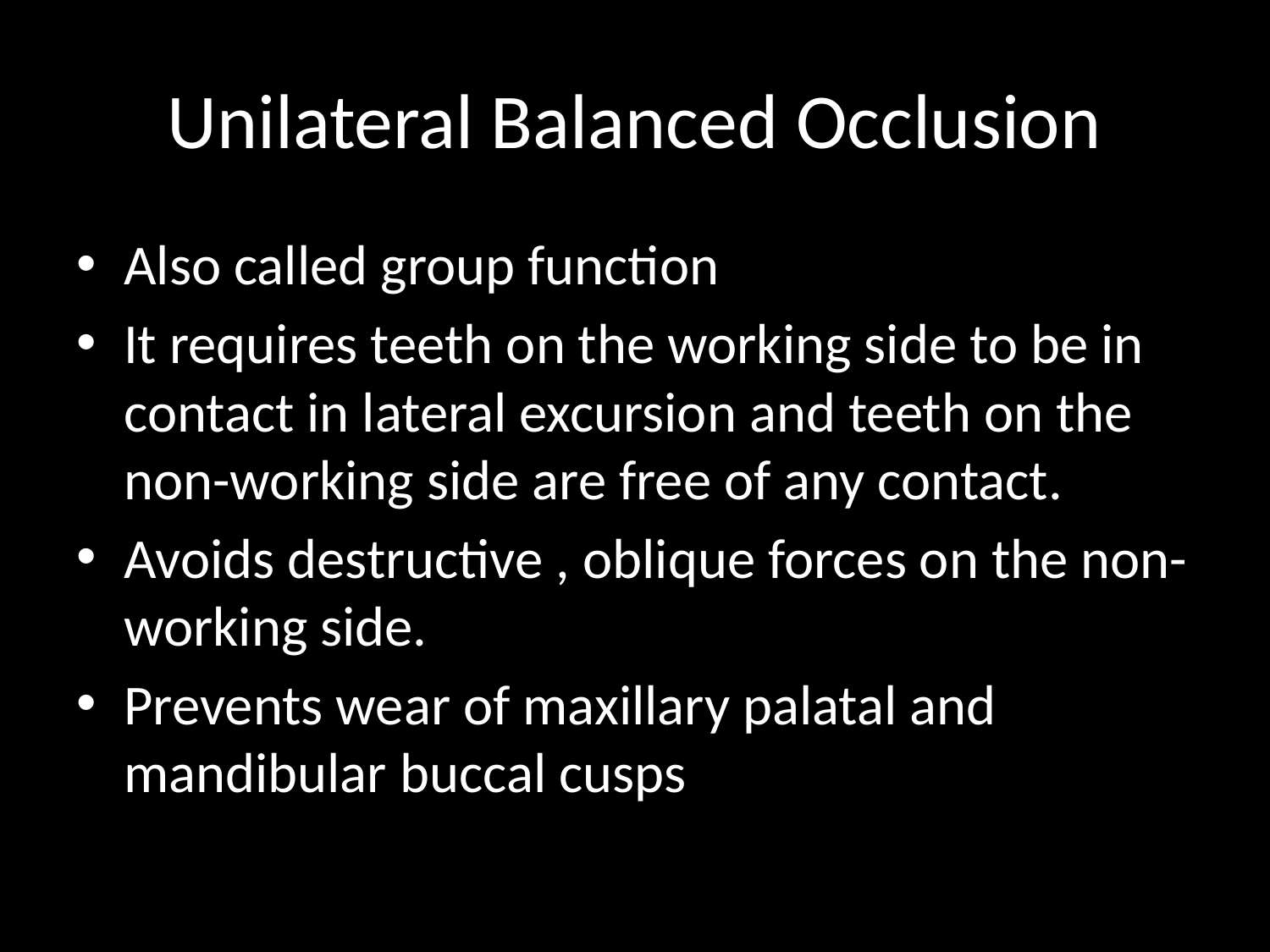

# Unilateral Balanced Occlusion
Also called group function
It requires teeth on the working side to be in contact in lateral excursion and teeth on the non-working side are free of any contact.
Avoids destructive , oblique forces on the non-working side.
Prevents wear of maxillary palatal and mandibular buccal cusps